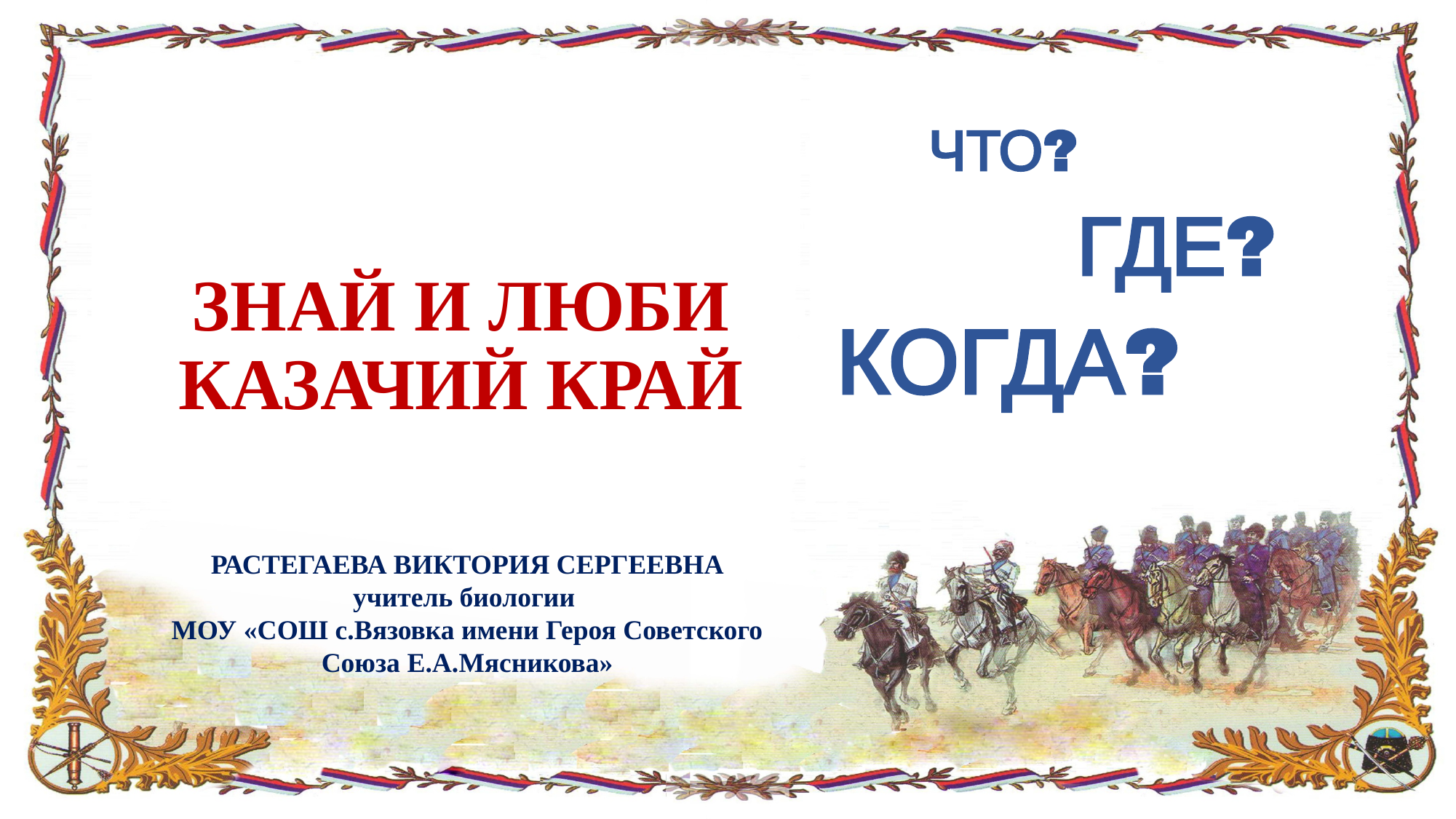

# ЧТО?
ГДЕ?
ЗНАЙ И ЛЮБИ
КАЗАЧИЙ КРАЙ
КОГДА?
РАСТЕГАЕВА ВИКТОРИЯ СЕРГЕЕВНА
учитель биологии
МОУ «СОШ с.Вязовка имени Героя Советского Союза Е.А.Мясникова»